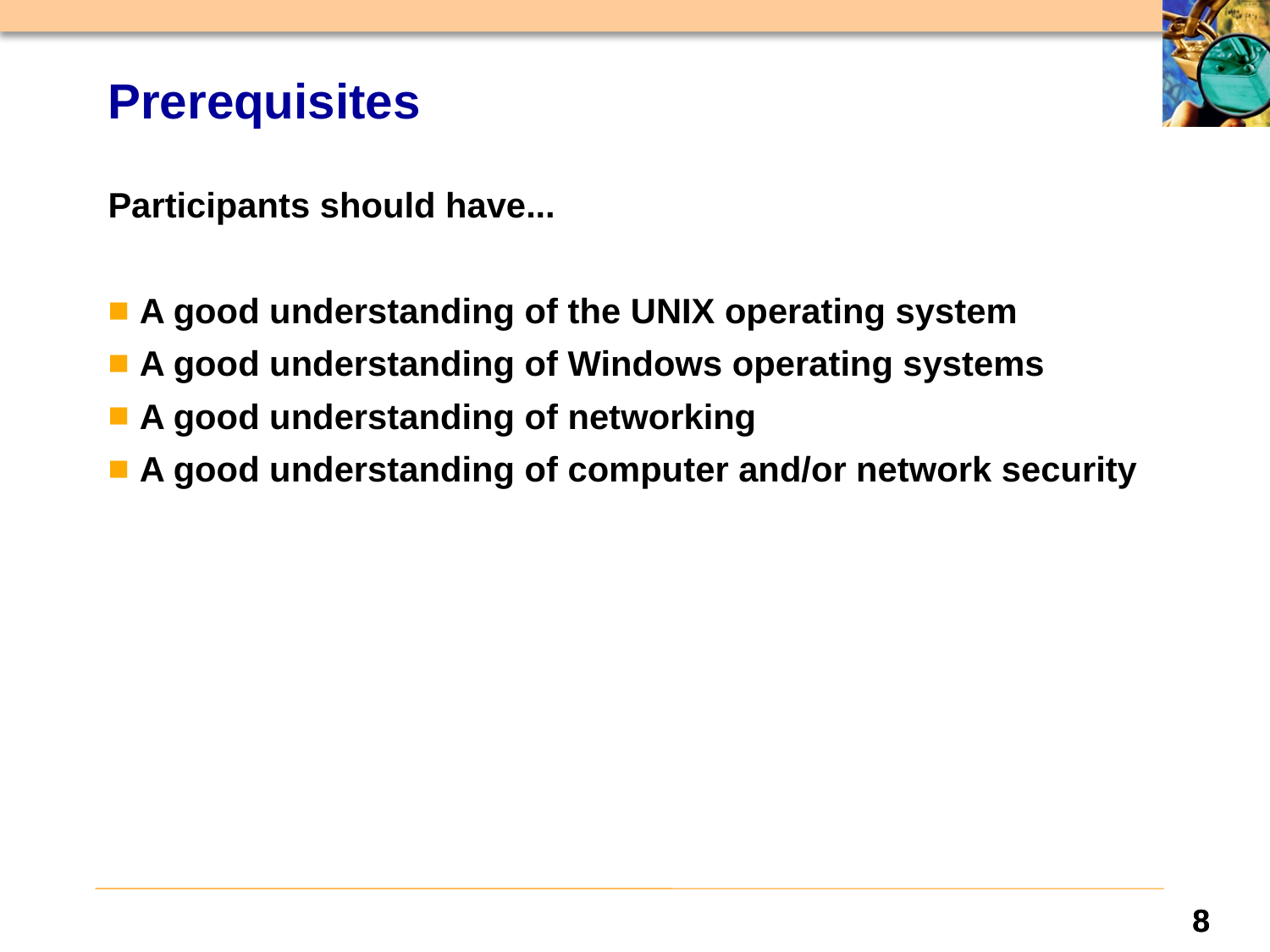

# Prerequisites
Participants should have...

A good understanding of the UNIX operating system
A good understanding of Windows operating systems
A good understanding of networking
A good understanding of computer and/or network security

8